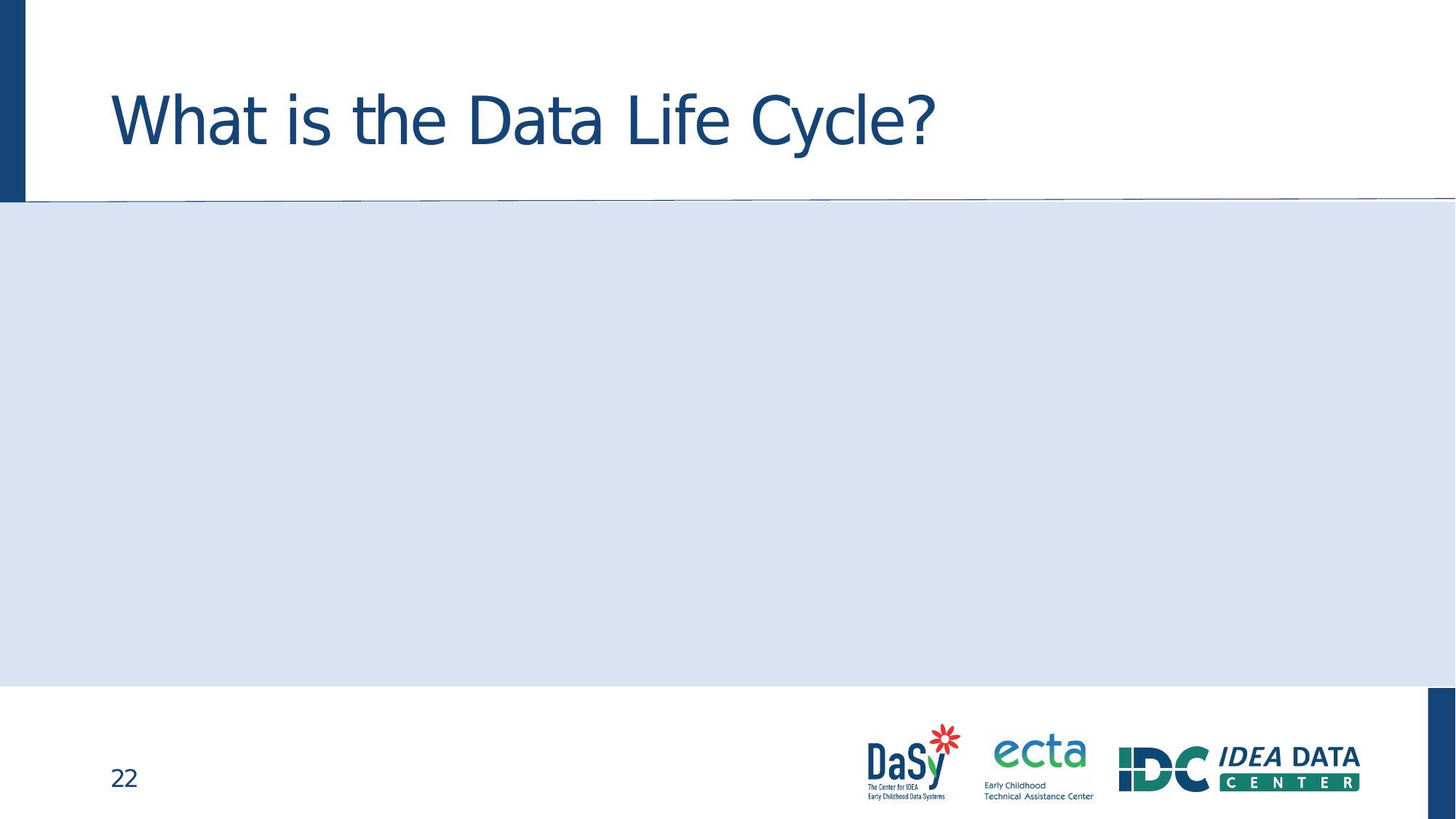

# What is the Data Life Cycle?